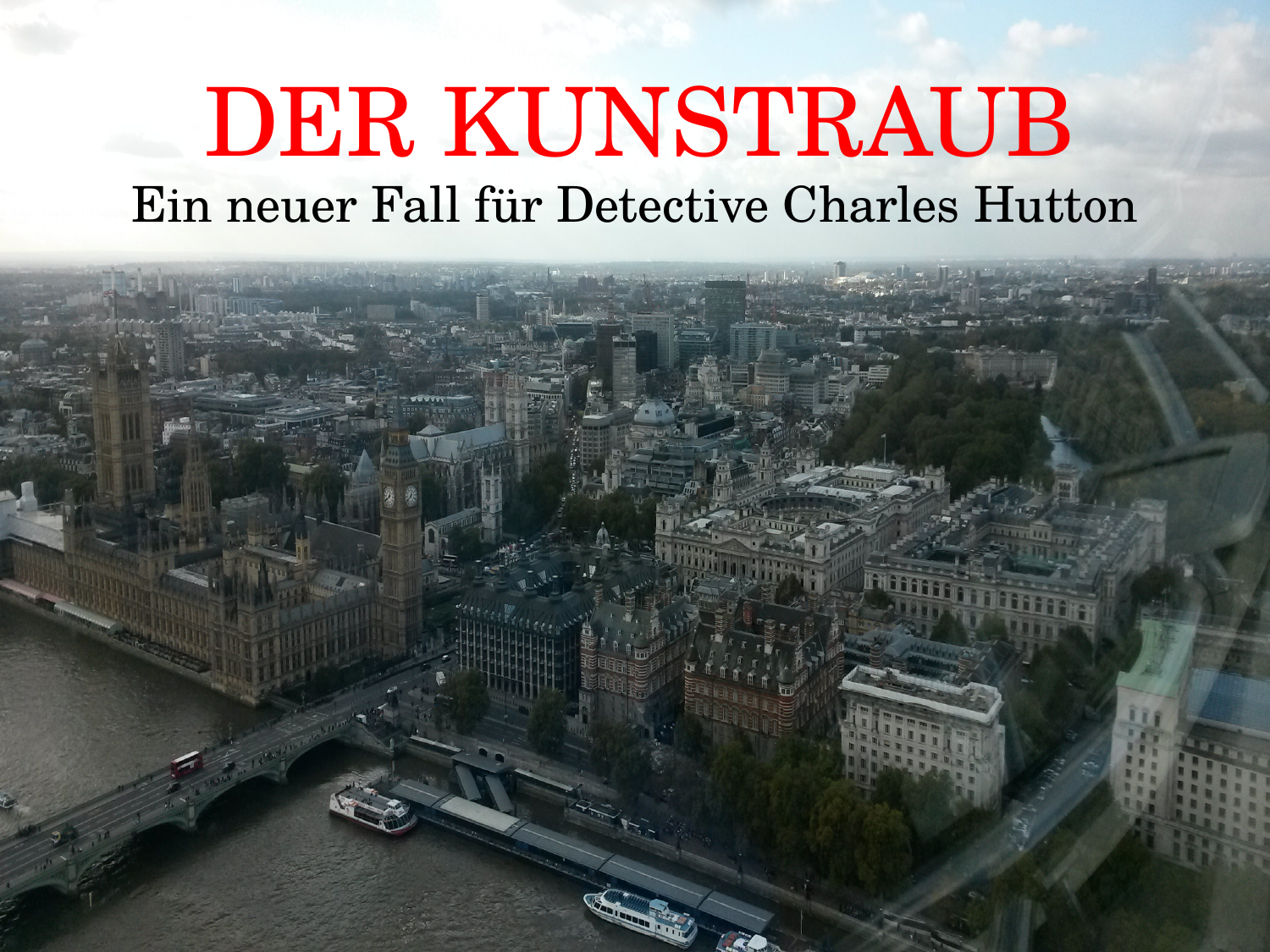

# DER KUNSTRAUB
Ein neuer Fall für Detective Charles Hutton